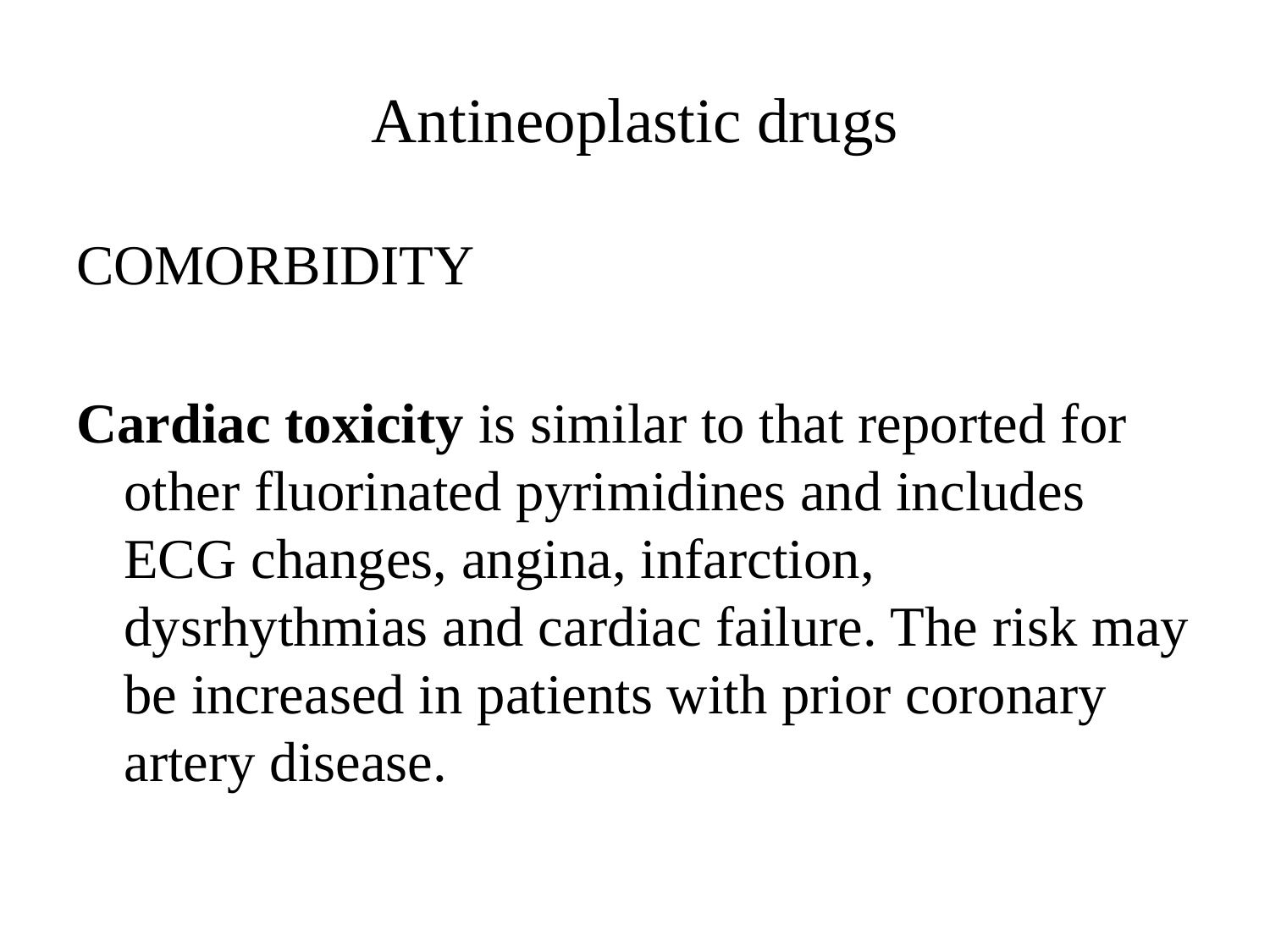

# Antineoplastic drugs
COMORBIDITY

Cardiac toxicity is similar to that reported for other fluorinated pyrimidines and includes ECG changes, angina, infarction, dysrhythmias and cardiac failure. The risk may be increased in patients with prior coronary artery disease.